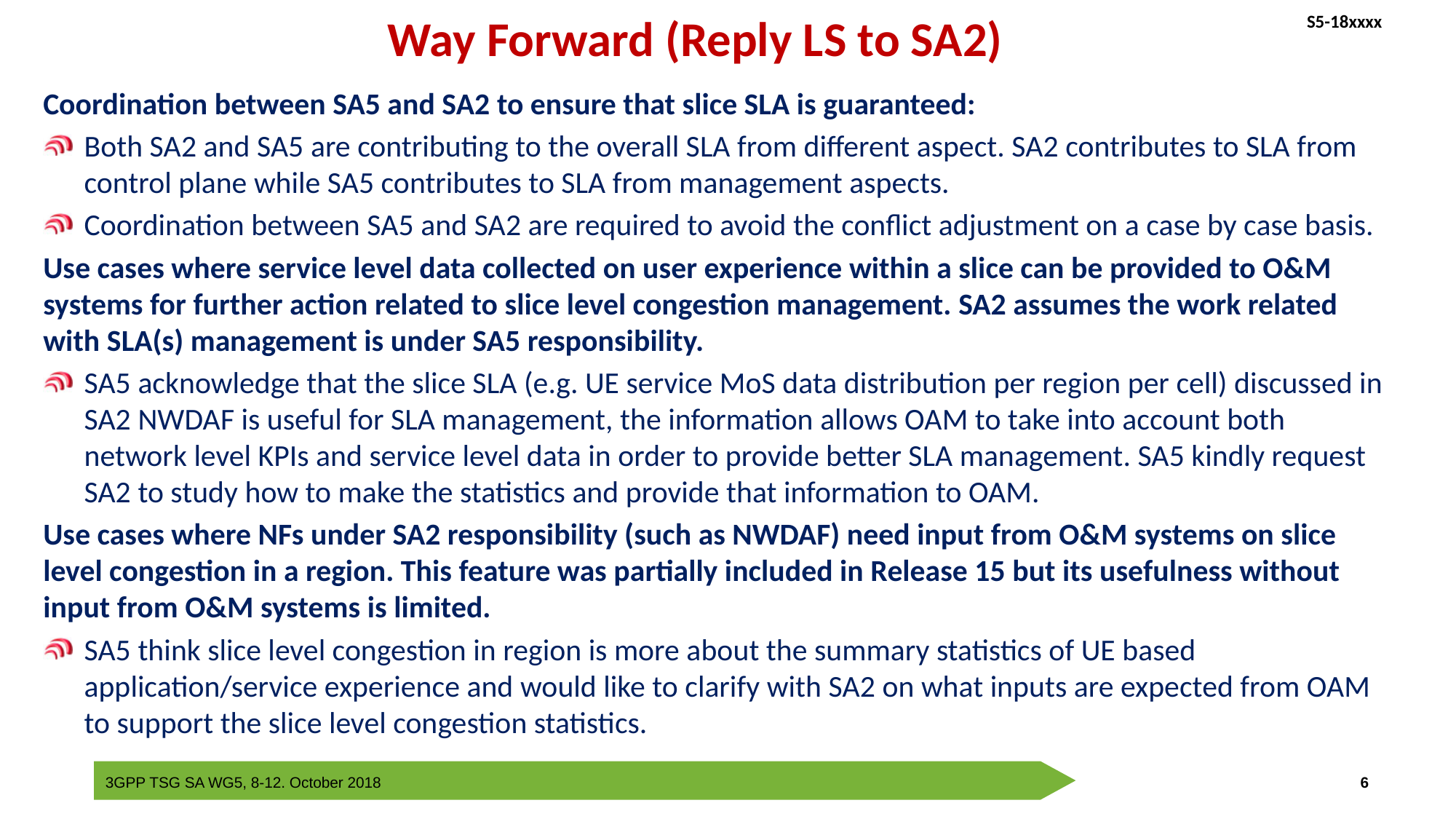

# Way Forward (Reply LS to SA2)
Coordination between SA5 and SA2 to ensure that slice SLA is guaranteed:
Both SA2 and SA5 are contributing to the overall SLA from different aspect. SA2 contributes to SLA from control plane while SA5 contributes to SLA from management aspects.
Coordination between SA5 and SA2 are required to avoid the conflict adjustment on a case by case basis.
Use cases where service level data collected on user experience within a slice can be provided to O&M systems for further action related to slice level congestion management. SA2 assumes the work related with SLA(s) management is under SA5 responsibility.
SA5 acknowledge that the slice SLA (e.g. UE service MoS data distribution per region per cell) discussed in SA2 NWDAF is useful for SLA management, the information allows OAM to take into account both network level KPIs and service level data in order to provide better SLA management. SA5 kindly request SA2 to study how to make the statistics and provide that information to OAM.
Use cases where NFs under SA2 responsibility (such as NWDAF) need input from O&M systems on slice level congestion in a region. This feature was partially included in Release 15 but its usefulness without input from O&M systems is limited.
SA5 think slice level congestion in region is more about the summary statistics of UE based application/service experience and would like to clarify with SA2 on what inputs are expected from OAM to support the slice level congestion statistics.